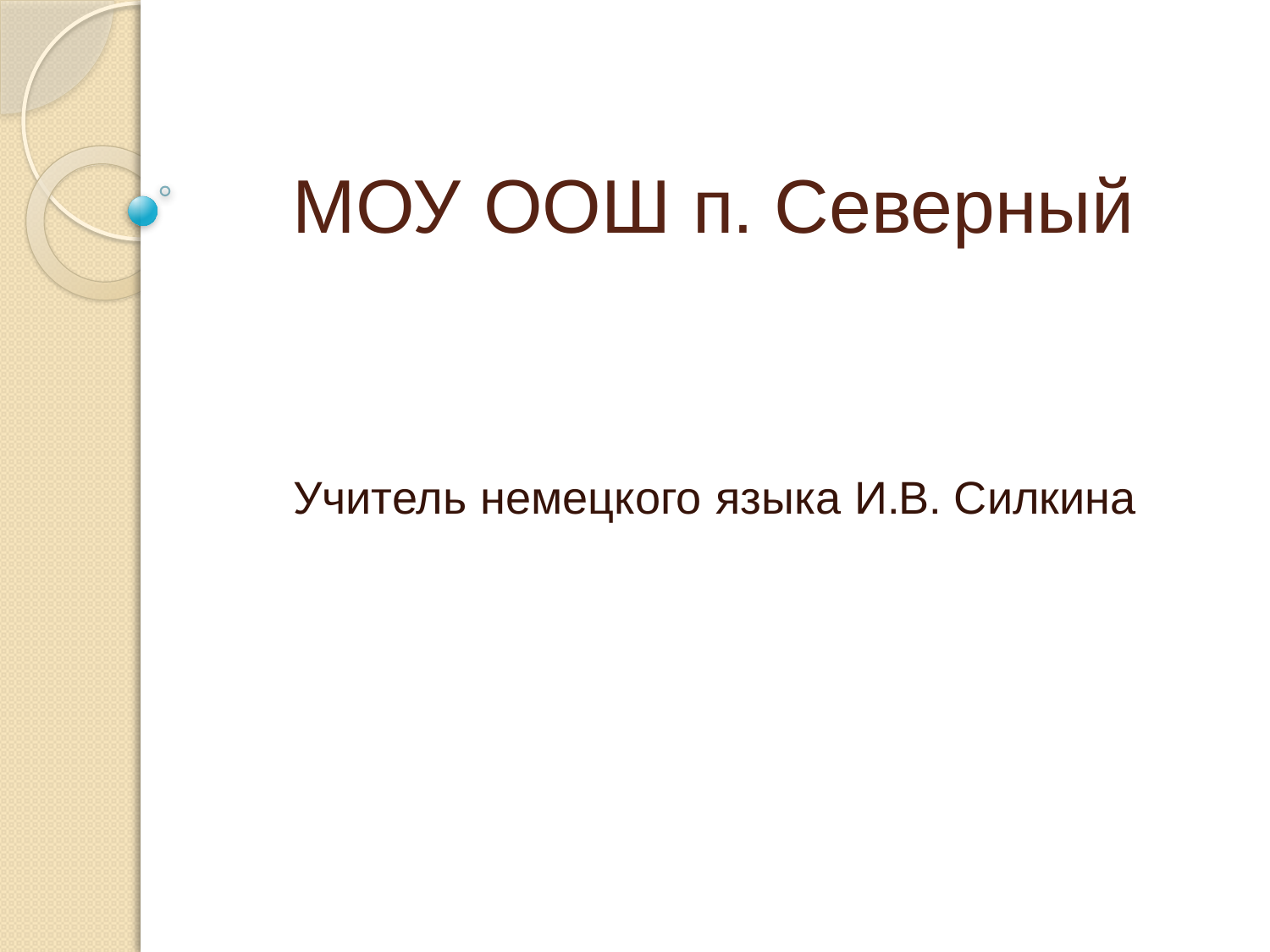

# МОУ ООШ п. Северный

Учитель немецкого языка И.В. Силкина